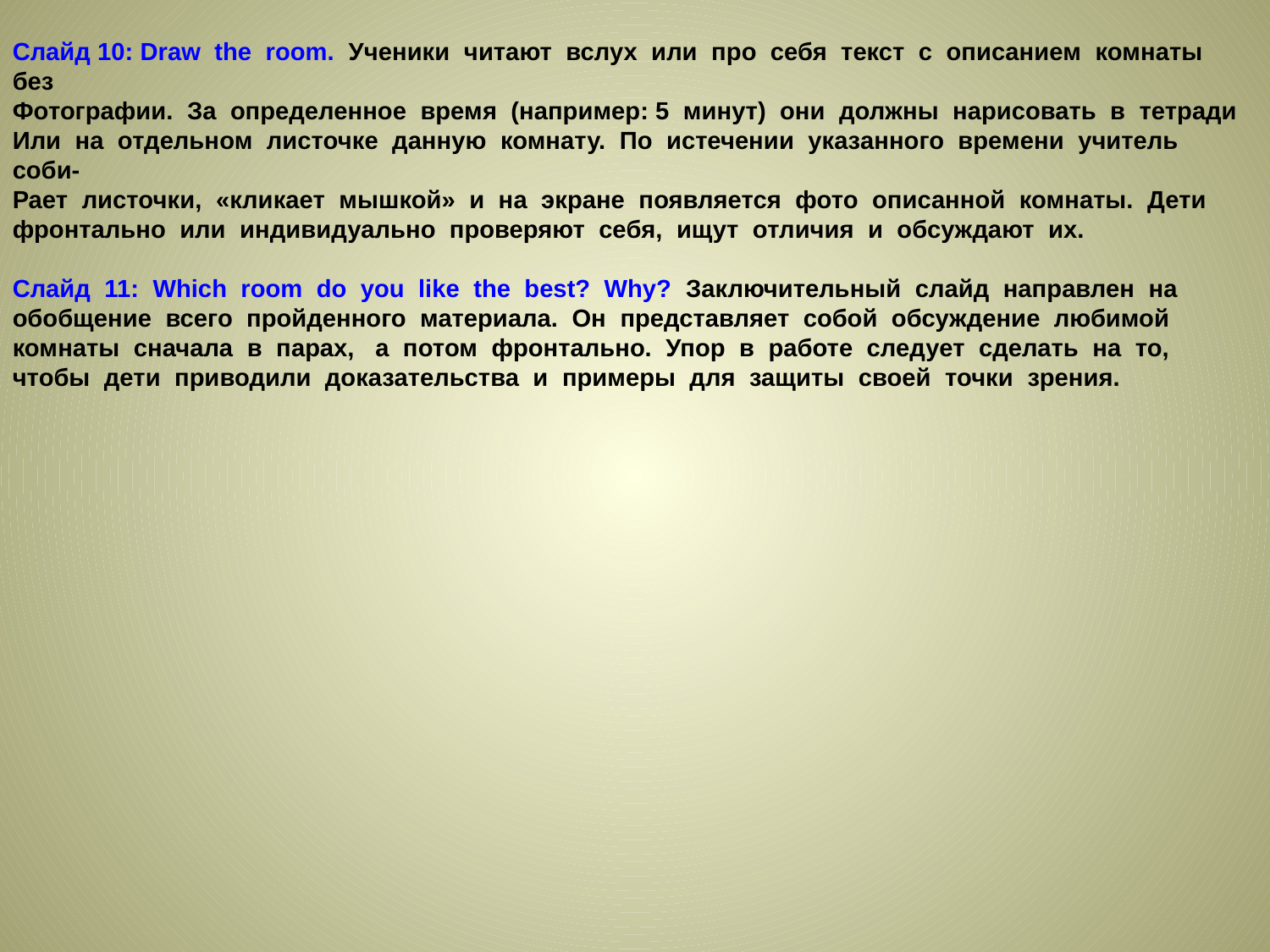

Слайд 10: Draw  the  room.  Ученики  читают  вслух  или  про  себя  текст  с  описанием  комнаты  без
Фотографии.  За  определенное  время  (например: 5  минут)  они  должны  нарисовать  в  тетради
Или  на  отдельном  листочке  данную  комнату.  По  истечении  указанного  времени  учитель  соби-
Рает  листочки,  «кликает  мышкой»  и  на  экране  появляется  фото  описанной  комнаты.  Дети  фронтально  или  индивидуально  проверяют  себя,  ищут  отличия  и  обсуждают  их.

Слайд  11:  Which  room  do  you  like  the  best?  Why?  Заключительный  слайд  направлен  на  обобщение  всего  пройденного  материала.  Он  представляет  собой  обсуждение  любимой  комнаты  сначала  в  парах,   а  потом  фронтально.  Упор  в  работе  следует  сделать  на  то,  чтобы  дети  приводили  доказательства  и  примеры  для  защиты  своей  точки  зрения.